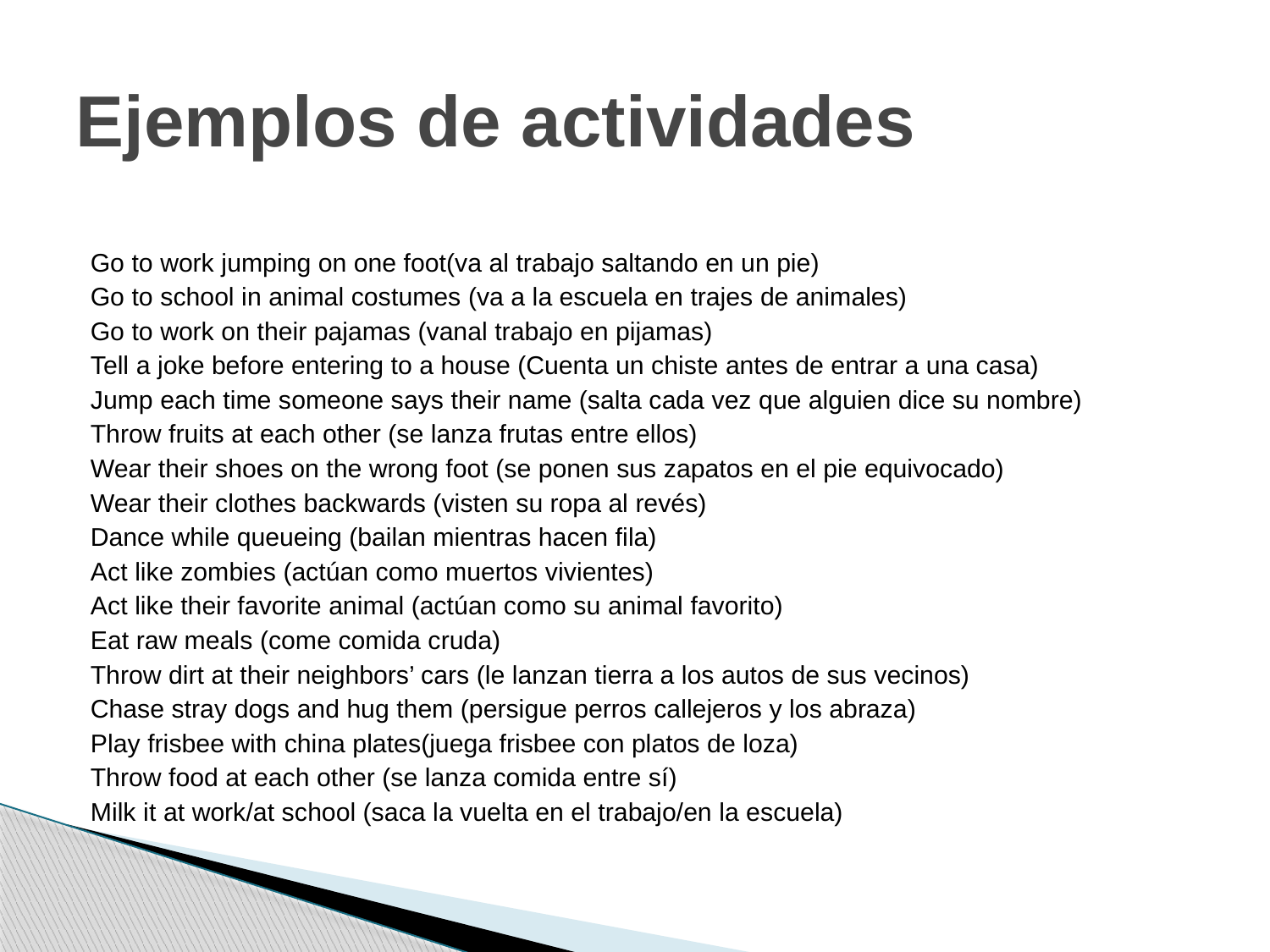

# Ejemplos de actividades

Go to work jumping on one foot(va al trabajo saltando en un pie)
Go to school in animal costumes (va a la escuela en trajes de animales)
Go to work on their pajamas (vanal trabajo en pijamas)
Tell a joke before entering to a house (Cuenta un chiste antes de entrar a una casa)
Jump each time someone says their name (salta cada vez que alguien dice su nombre)
Throw fruits at each other (se lanza frutas entre ellos)
Wear their shoes on the wrong foot (se ponen sus zapatos en el pie equivocado)
Wear their clothes backwards (visten su ropa al revés)
Dance while queueing (bailan mientras hacen fila)
Act like zombies (actúan como muertos vivientes)
Act like their favorite animal (actúan como su animal favorito)
Eat raw meals (come comida cruda)
Throw dirt at their neighbors’ cars (le lanzan tierra a los autos de sus vecinos)
Chase stray dogs and hug them (persigue perros callejeros y los abraza)
Play frisbee with china plates(juega frisbee con platos de loza)
Throw food at each other (se lanza comida entre sí)
Milk it at work/at school (saca la vuelta en el trabajo/en la escuela)